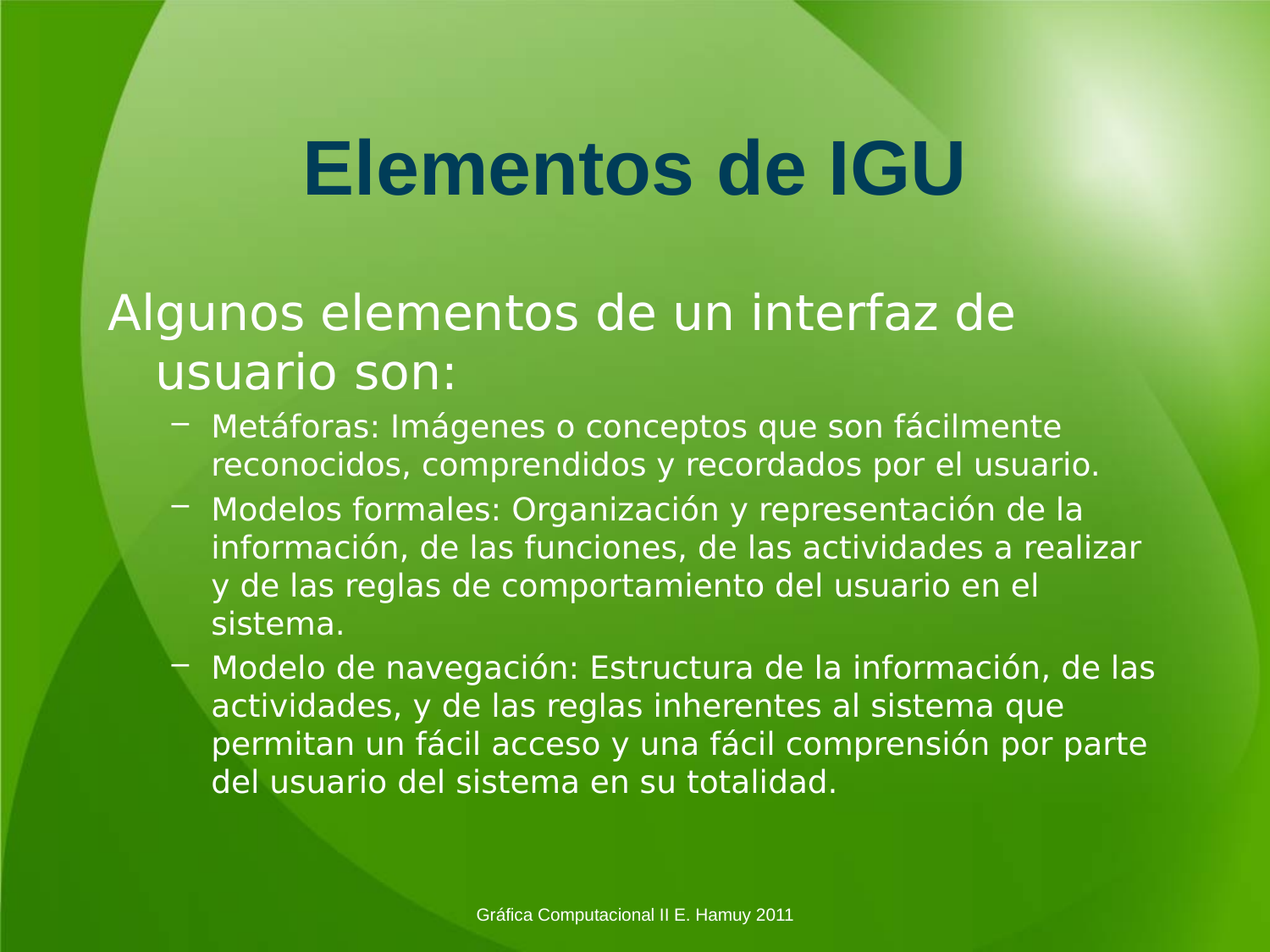

# Elementos de IGU
Algunos elementos de un interfaz de usuario son:
Metáforas: Imágenes o conceptos que son fácilmente reconocidos, comprendidos y recordados por el usuario.
Modelos formales: Organización y representación de la información, de las funciones, de las actividades a realizar y de las reglas de comportamiento del usuario en el sistema.
Modelo de navegación: Estructura de la información, de las actividades, y de las reglas inherentes al sistema que permitan un fácil acceso y una fácil comprensión por parte del usuario del sistema en su totalidad.
Gráfica Computacional II E. Hamuy 2011